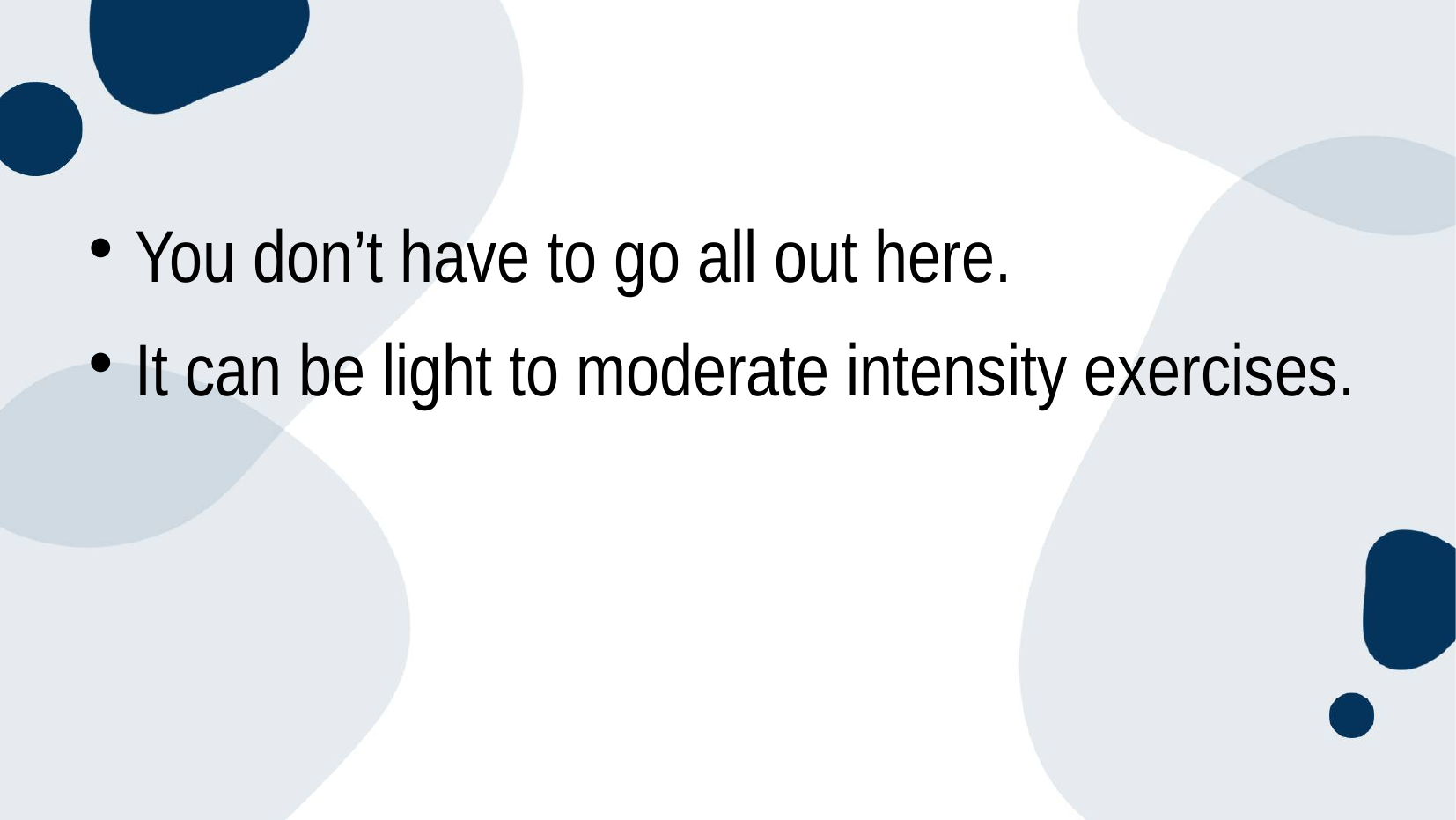

#
You don’t have to go all out here.
It can be light to moderate intensity exercises.